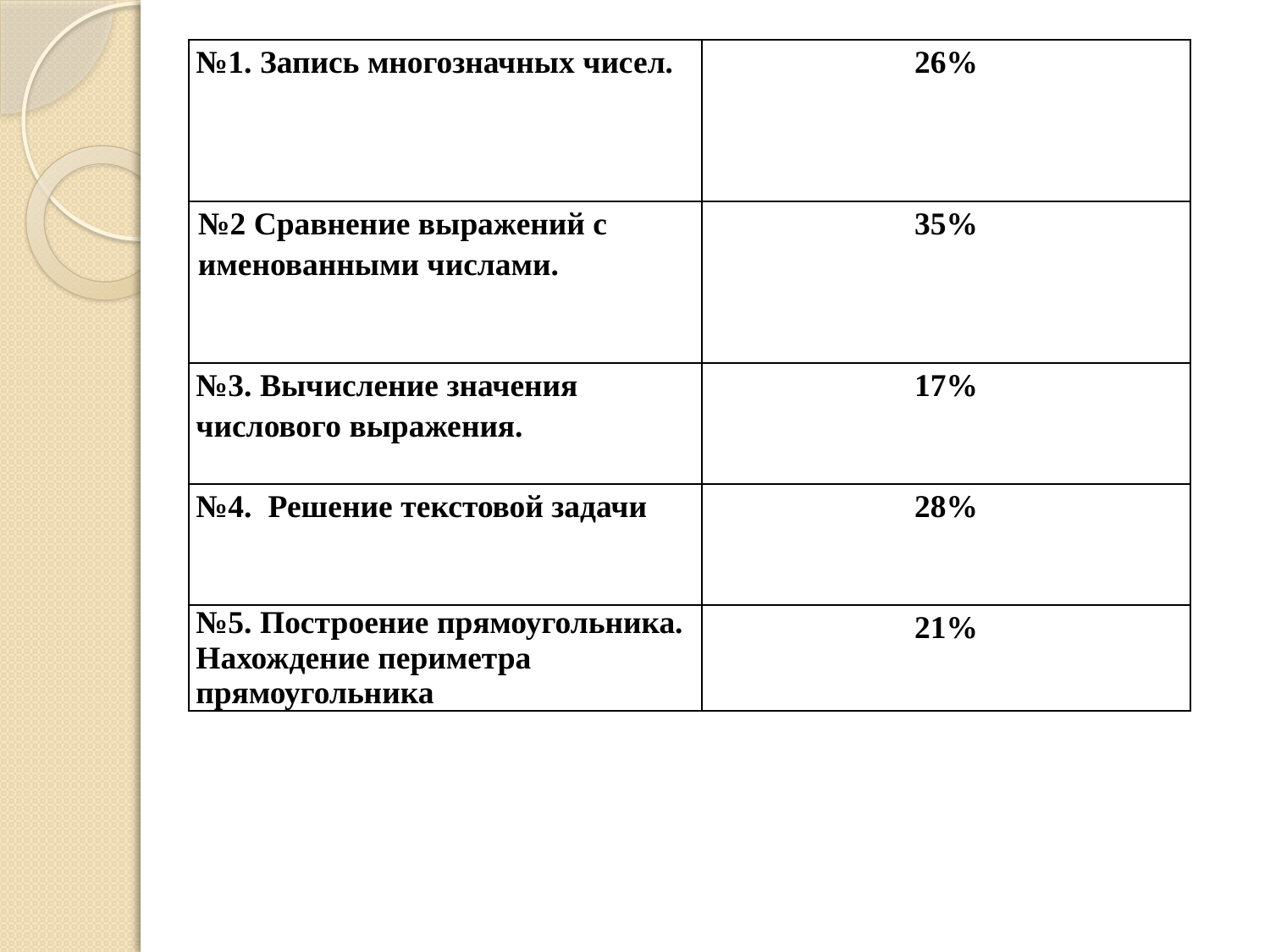

#
| №1. Запись многозначных чисел. | 26% |
| --- | --- |
| №2 Сравнение выражений с именованными числами. | 35% |
| №3. Вычисление значения числового выражения. | 17% |
| №4. Решение текстовой задачи | 28% |
| №5. Построение прямоугольника. Нахождение периметра прямоугольника | 21% |